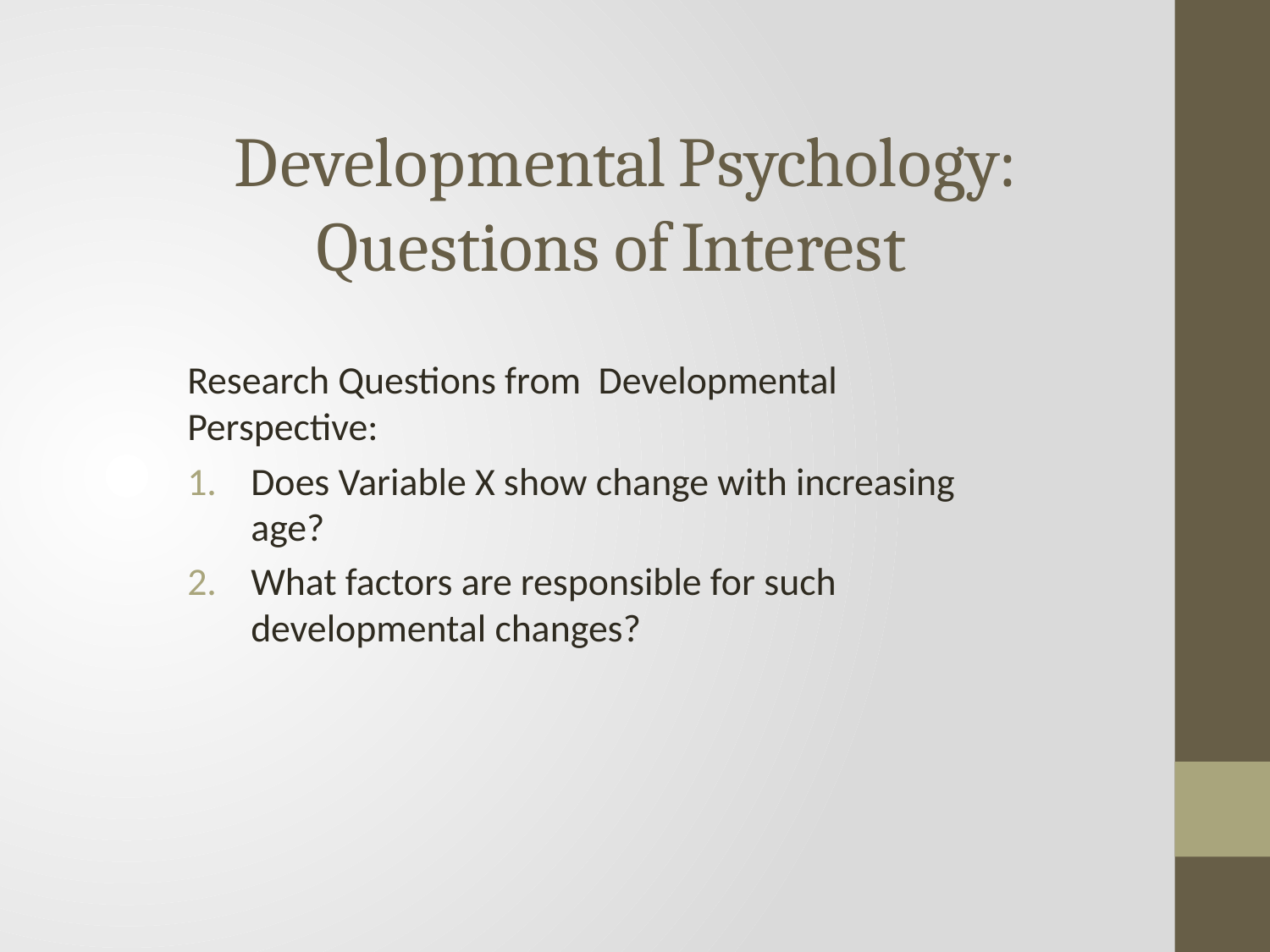

# Developmental Psychology: Questions of Interest
Research Questions from  Developmental Perspective:
Does Variable X show change with increasing age?
What factors are responsible for such developmental changes?